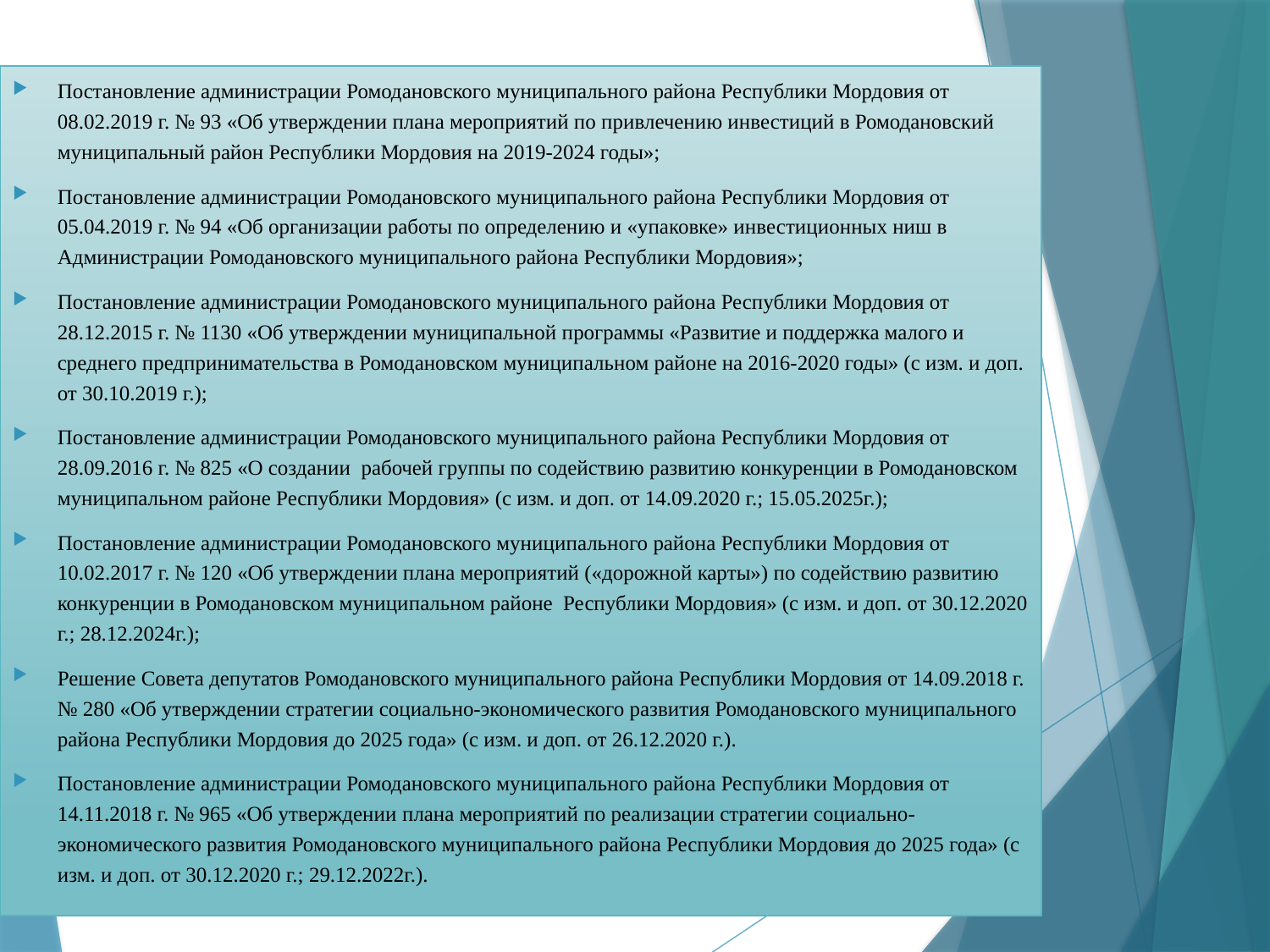

Постановление администрации Ромодановского муниципального района Республики Мордовия от 08.02.2019 г. № 93 «Об утверждении плана мероприятий по привлечению инвестиций в Ромодановский муниципальный район Республики Мордовия на 2019-2024 годы»;
Постановление администрации Ромодановского муниципального района Республики Мордовия от 05.04.2019 г. № 94 «Об организации работы по определению и «упаковке» инвестиционных ниш в Администрации Ромодановского муниципального района Республики Мордовия»;
Постановление администрации Ромодановского муниципального района Республики Мордовия от 28.12.2015 г. № 1130 «Об утверждении муниципальной программы «Развитие и поддержка малого и среднего предпринимательства в Ромодановском муниципальном районе на 2016-2020 годы» (с изм. и доп. от 30.10.2019 г.);
Постановление администрации Ромодановского муниципального района Республики Мордовия от 28.09.2016 г. № 825 «О создании  рабочей группы по содействию развитию конкуренции в Ромодановском муниципальном районе Республики Мордовия» (с изм. и доп. от 14.09.2020 г.; 15.05.2025г.);
Постановление администрации Ромодановского муниципального района Республики Мордовия от 10.02.2017 г. № 120 «Об утверждении плана мероприятий («дорожной карты») по содействию развитию конкуренции в Ромодановском муниципальном районе  Республики Мордовия» (с изм. и доп. от 30.12.2020 г.; 28.12.2024г.);
Решение Совета депутатов Ромодановского муниципального района Республики Мордовия от 14.09.2018 г. № 280 «Об утверждении стратегии социально-экономического развития Ромодановского муниципального района Республики Мордовия до 2025 года» (с изм. и доп. от 26.12.2020 г.).
Постановление администрации Ромодановского муниципального района Республики Мордовия от 14.11.2018 г. № 965 «Об утверждении плана мероприятий по реализации стратегии социально-экономического развития Ромодановского муниципального района Республики Мордовия до 2025 года» (с изм. и доп. от 30.12.2020 г.; 29.12.2022г.).